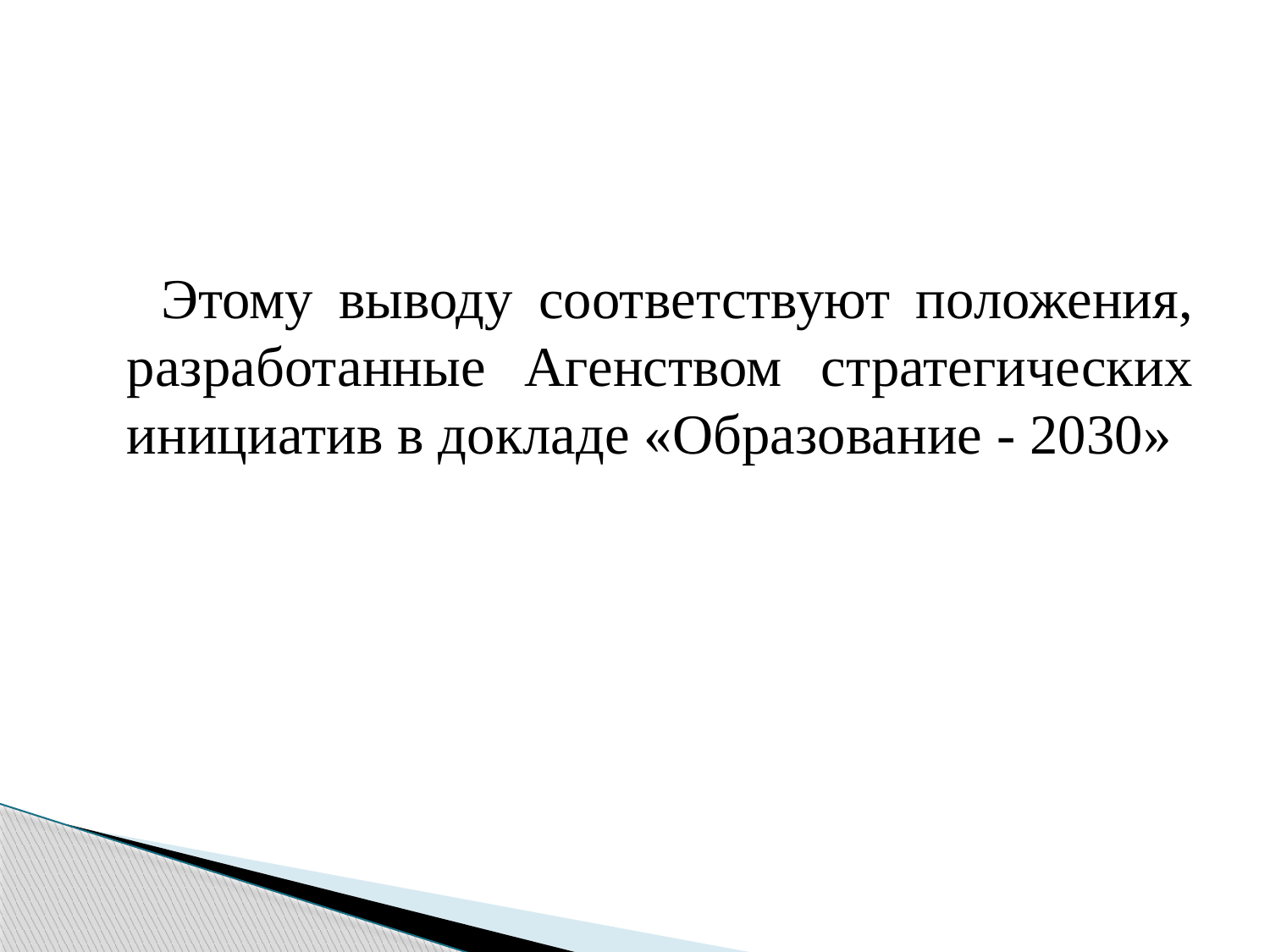

Этому выводу соответствуют положения, разработанные Агенством стратегических инициатив в докладе «Образование - 2030»